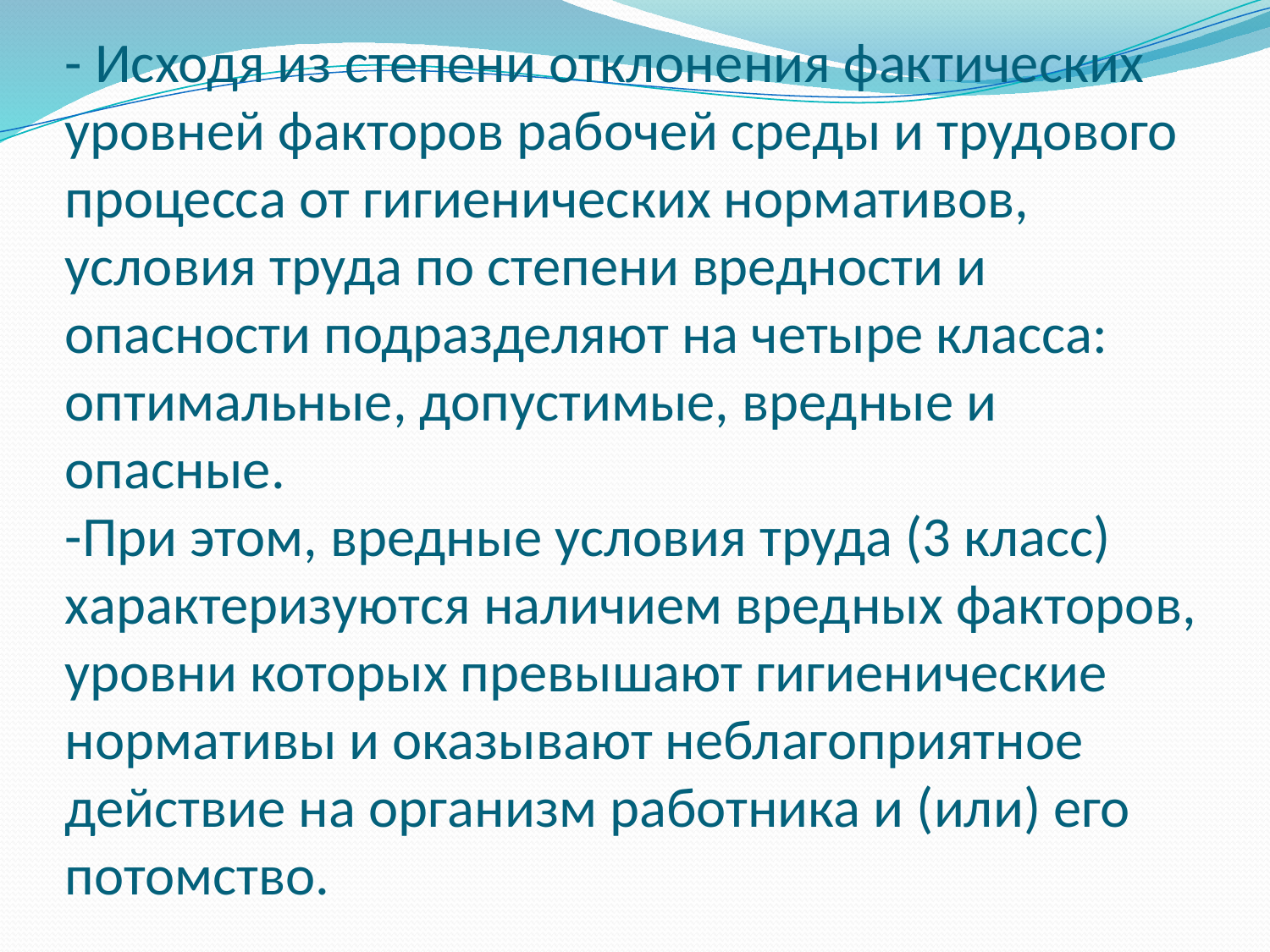

# - Исходя из степени отклонения фактических уровней факторов рабочей среды и трудового процесса от гигиенических нормативов, условия труда по степени вредности и опасности подразделяют на четыре класса: оптимальные, допустимые, вредные и опасные. -При этом, вредные условия труда (3 класс) характеризуются наличием вредных факторов, уровни которых превышают гигиенические нормативы и оказывают неблагоприятное действие на организм работника и (или) его потомство.